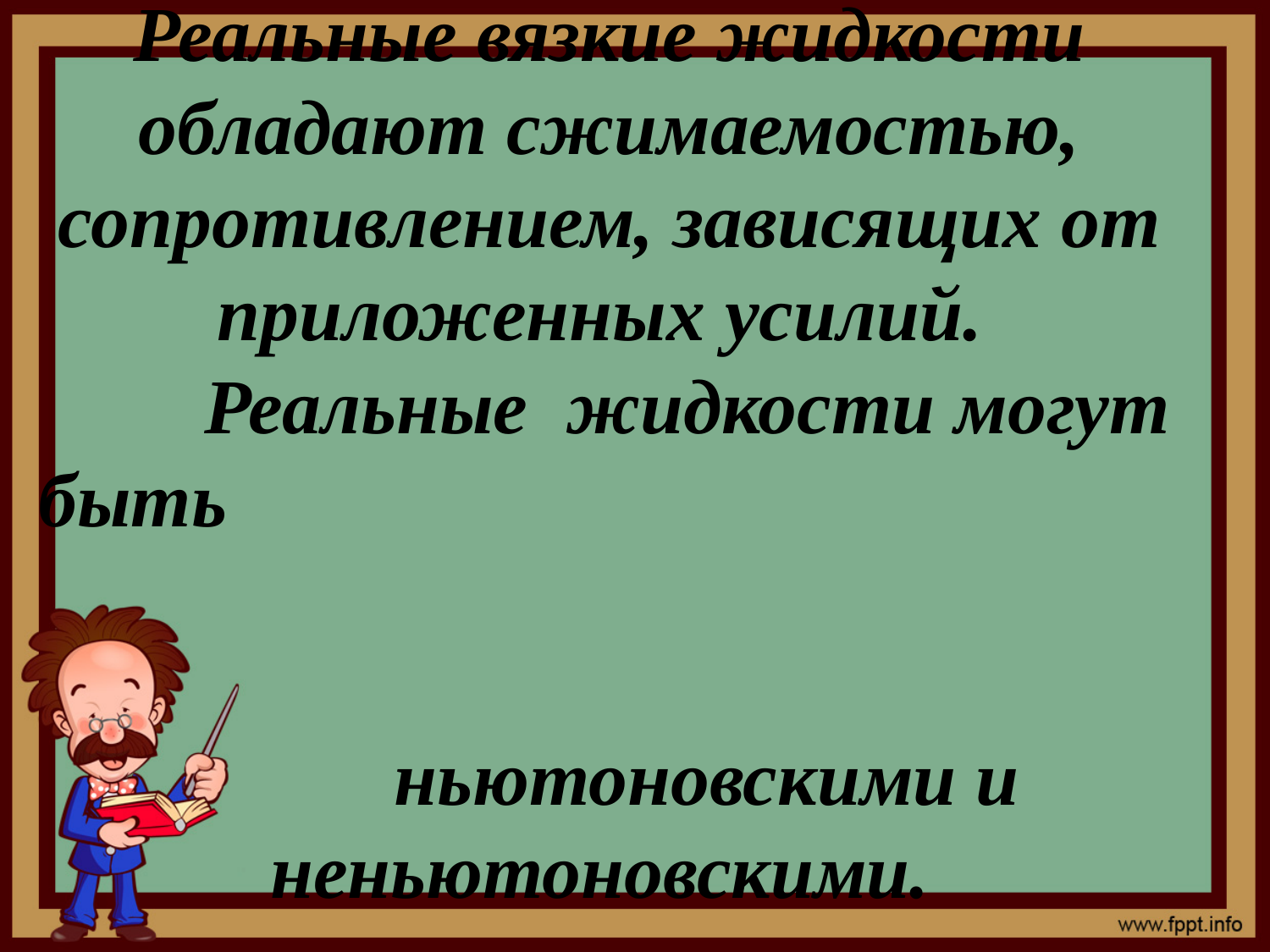

# Реальные вязкие жидкости обладают сжимаемостью, сопротивлением, зависящих от приложенных усилий. Реальные  жидкости могут быть                                                                                                                                                                                  ньютоновскими и неньютоновскими.